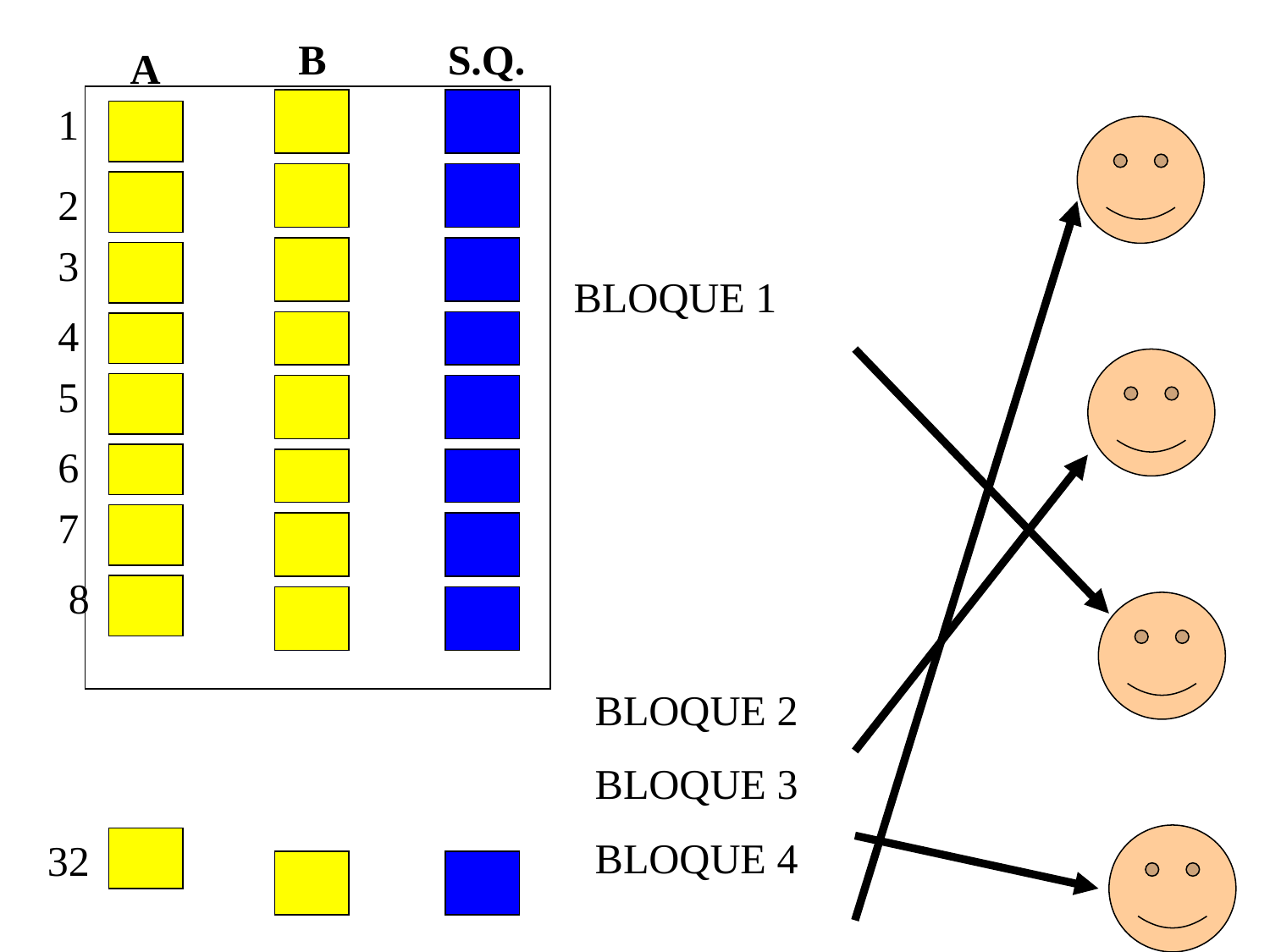

B

.
.
.

S.Q.

.
.
.

A
1

2

3

4

5

6

7

.
.
.
8

32

BLOQUE 1
BLOQUE 2
BLOQUE 3
BLOQUE 4